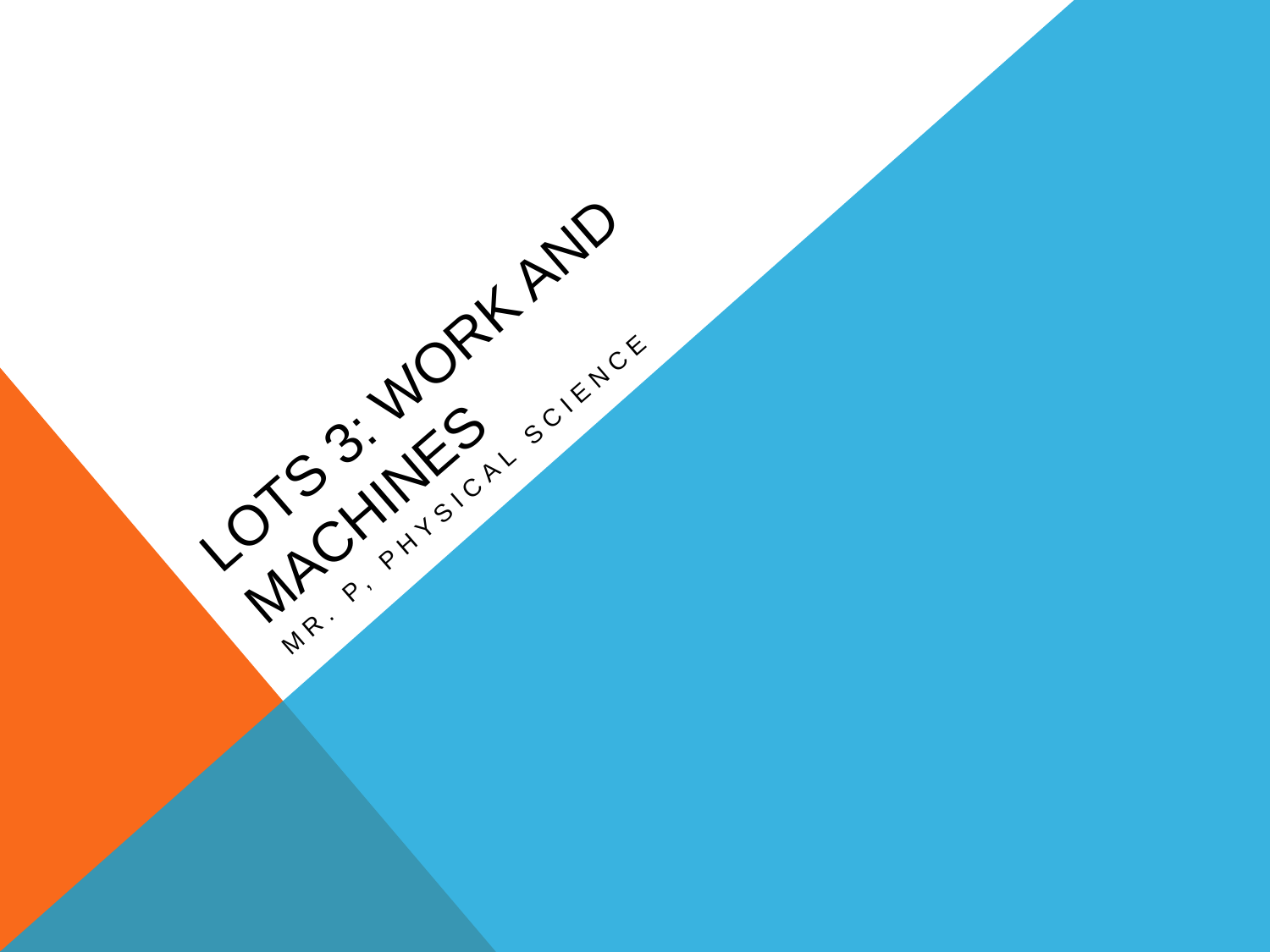

# LOTS 3: Work and machines
Mr. p, Physical Science